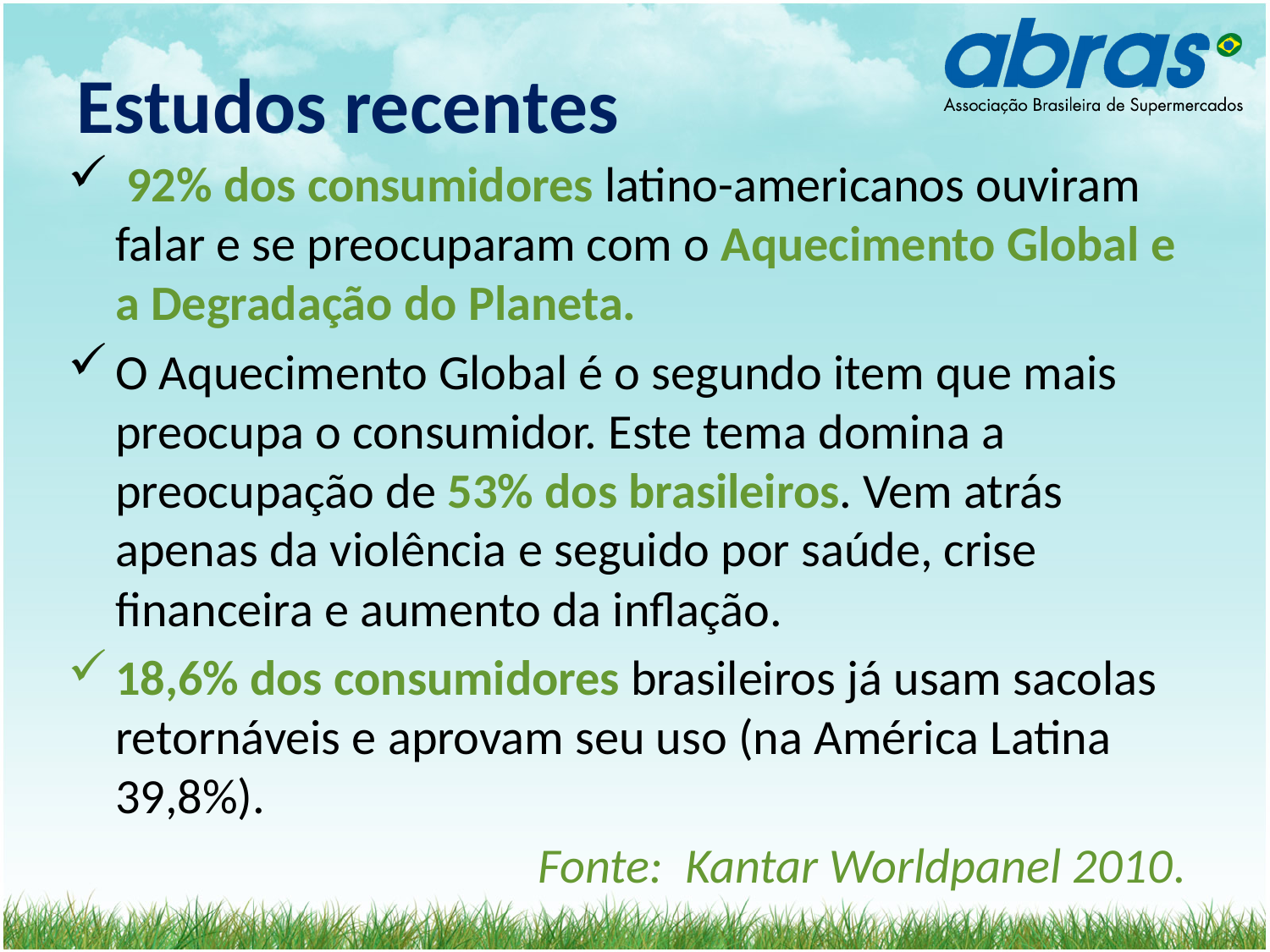

# Estudos recentes
 92% dos consumidores latino-americanos ouviram falar e se preocuparam com o Aquecimento Global e a Degradação do Planeta.
O Aquecimento Global é o segundo item que mais preocupa o consumidor. Este tema domina a preocupação de 53% dos brasileiros. Vem atrás apenas da violência e seguido por saúde, crise financeira e aumento da inflação.
18,6% dos consumidores brasileiros já usam sacolas retornáveis e aprovam seu uso (na América Latina 39,8%).
Fonte:  Kantar Worldpanel 2010.